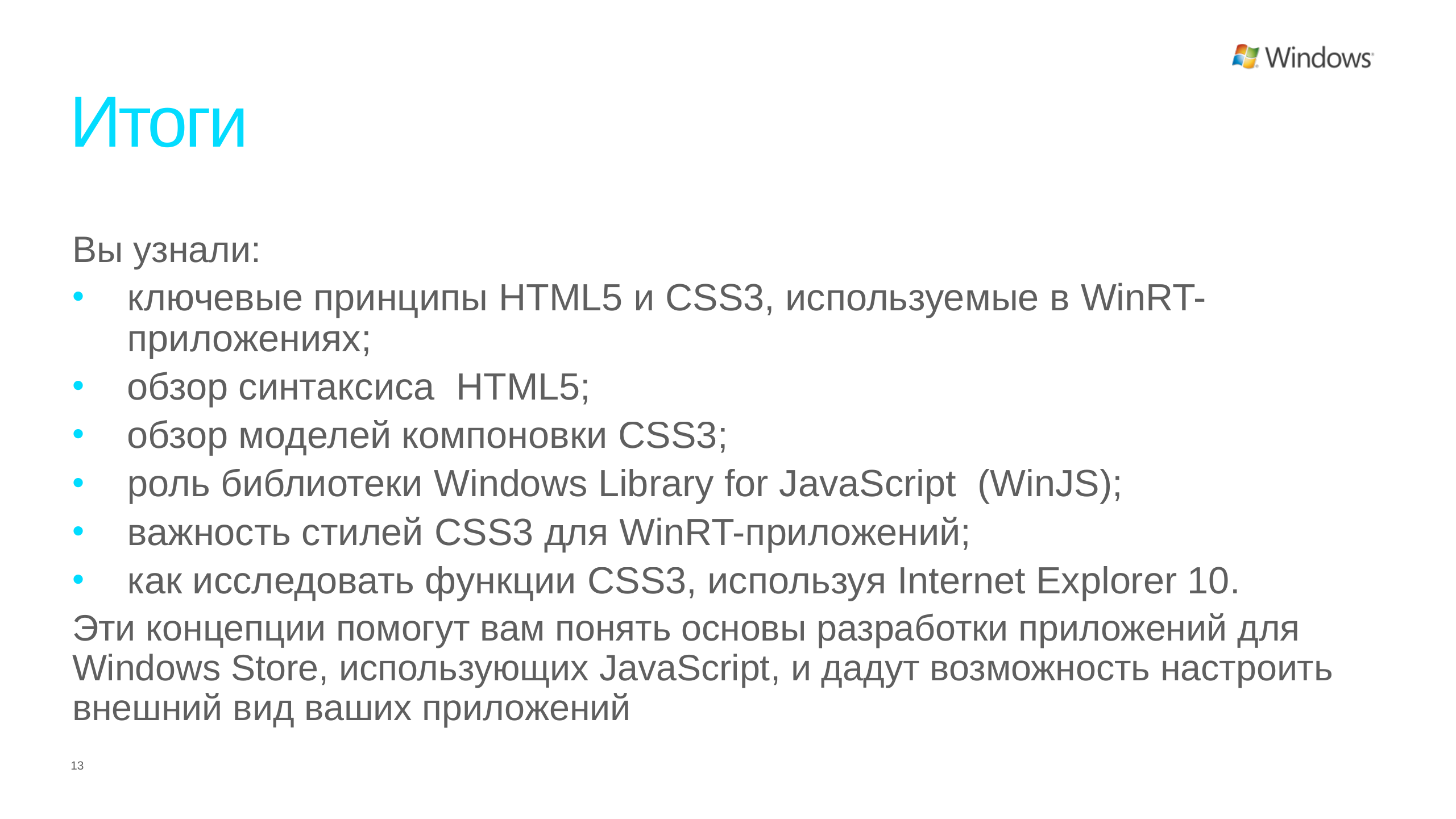

# Итоги

Вы узнали:
ключевые принципы HTML5 и CSS3, используемые в WinRT-приложениях;
обзор синтаксиса  HTML5;
обзор моделей компоновки CSS3;
роль библиотеки Windows Library for JavaScript  (WinJS);
важность стилей CSS3 для WinRT-приложений;
как исследовать функции CSS3, используя Internet Explorer 10.
Эти концепции помогут вам понять основы разработки приложений для Windows Store, использующих JavaScript, и дадут возможность настроить внешний вид ваших приложений